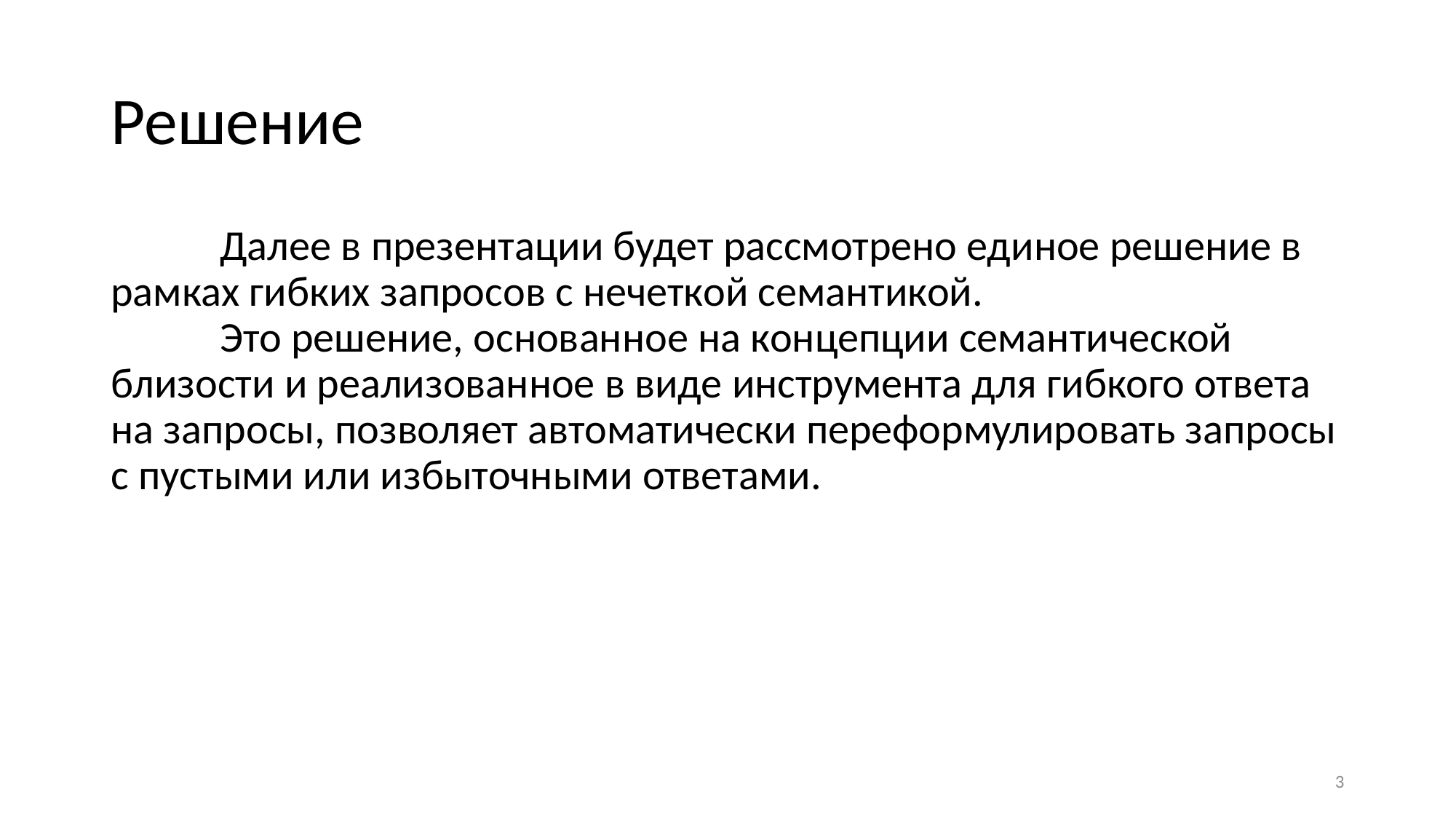

# Решение
	Далее в презентации будет рассмотрено единое решение в рамках гибких запросов с нечеткой семантикой.
	Это решение, основанное на концепции семантической близости и реализованное в виде инструмента для гибкого ответа на запросы, позволяет автоматически переформулировать запросы с пустыми или избыточными ответами.
3